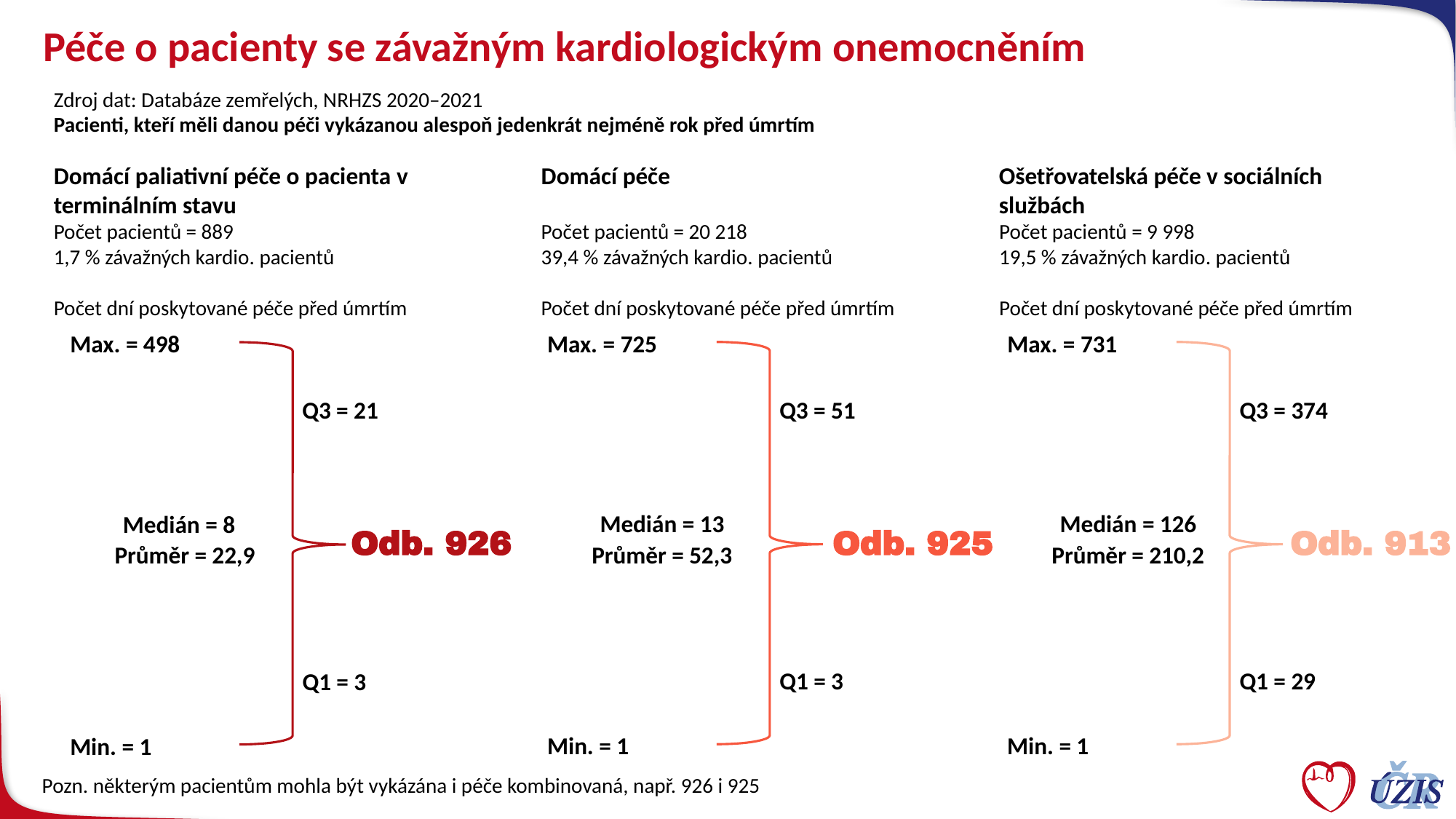

# Péče o pacienty se závažným kardiologickým onemocněním
Zdroj dat: Databáze zemřelých, NRHZS 2020–2021
Pacienti, kteří měli danou péči vykázanou alespoň jedenkrát nejméně rok před úmrtím
Domácí paliativní péče o pacienta v terminálním stavu
Domácí péče
Ošetřovatelská péče v sociálních službách
Počet pacientů = 889
1,7 % závažných kardio. pacientů

Počet dní poskytované péče před úmrtím
Počet pacientů = 20 218
39,4 % závažných kardio. pacientů

Počet dní poskytované péče před úmrtím
Počet pacientů = 9 998
19,5 % závažných kardio. pacientů

Počet dní poskytované péče před úmrtím
Max. = 725
Max. = 731
Max. = 498

Q3 = 51
Q3 = 374
Q3 = 21
Medián = 13
Medián = 126
Medián = 8
Odb. 926
Odb. 925
Odb. 913
Průměr = 52,3
Průměr = 210,2
Průměr = 22,9
Q1 = 3
Q1 = 29
Q1 = 3
Min. = 1
Min. = 1
Min. = 1
Pozn. některým pacientům mohla být vykázána i péče kombinovaná, např. 926 i 925